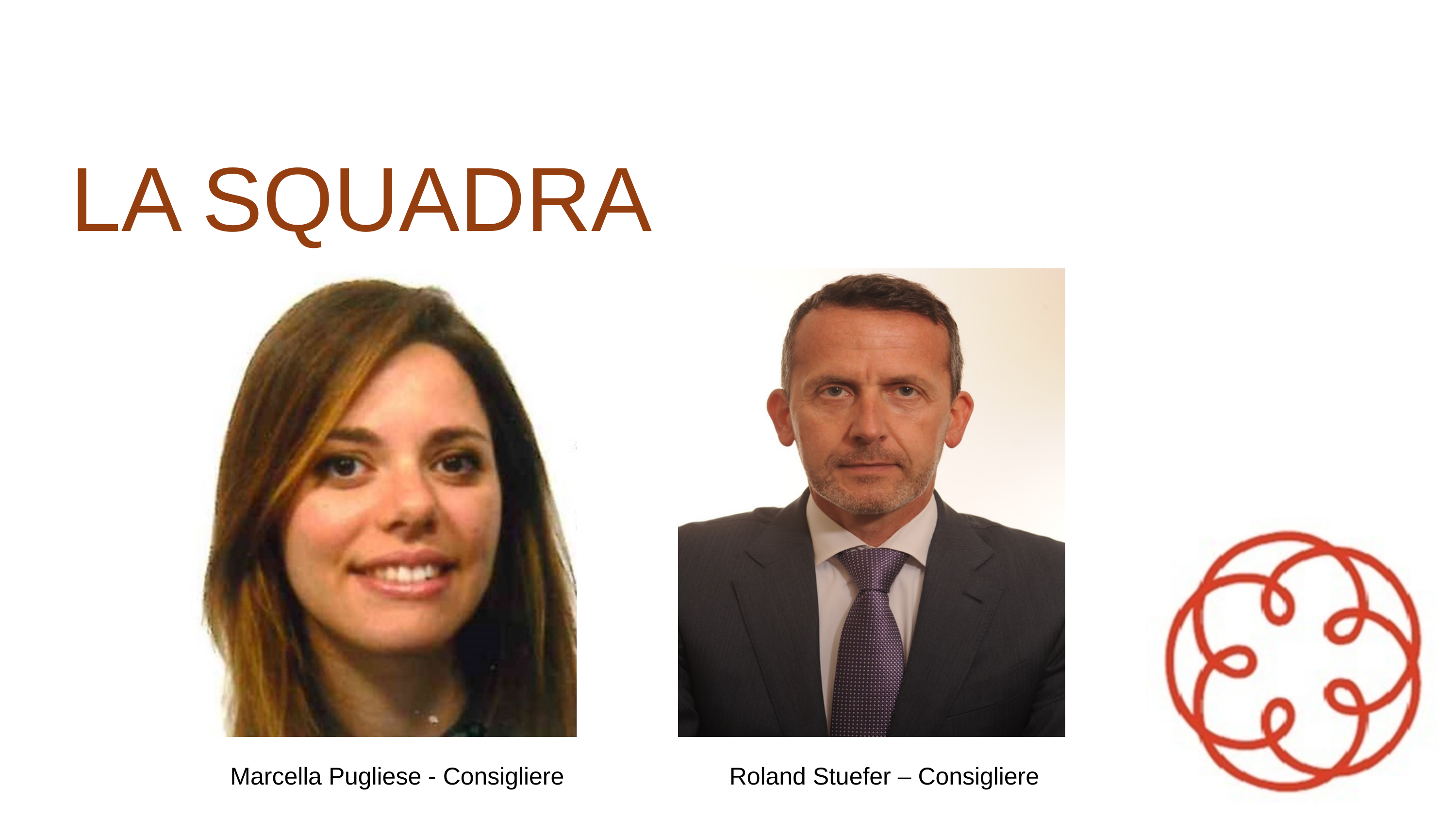

LA SQUADRA

Marcella Pugliese - Consigliere

Roland Stuefer – Consigliere